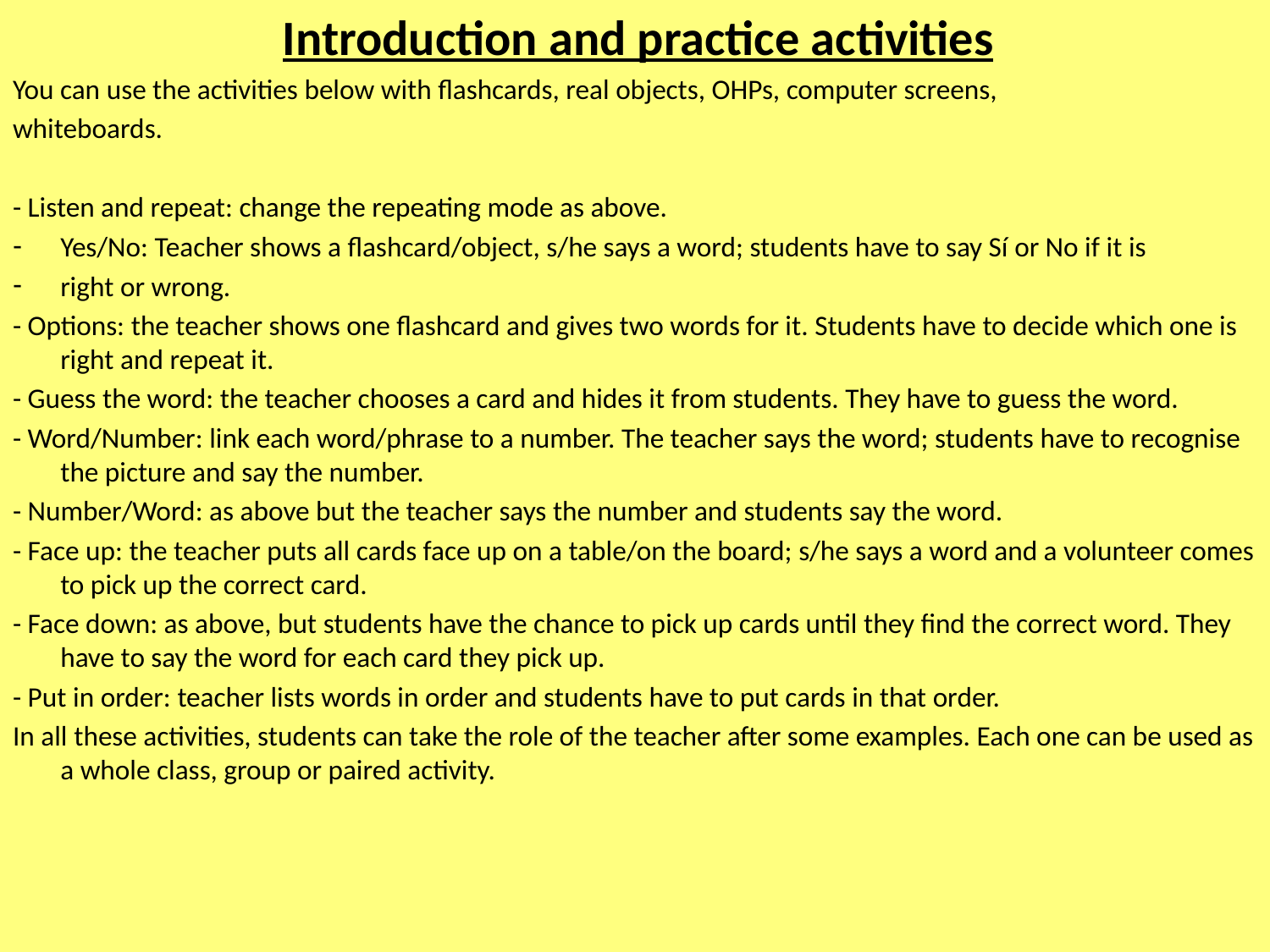

Introduction and practice activities
You can use the activities below with flashcards, real objects, OHPs, computer screens,
whiteboards.

- Listen and repeat: change the repeating mode as above.
Yes/No: Teacher shows a flashcard/object, s/he says a word; students have to say Sí or No if it is
right or wrong.
- Options: the teacher shows one flashcard and gives two words for it. Students have to decide which one is right and repeat it.
- Guess the word: the teacher chooses a card and hides it from students. They have to guess the word.
- Word/Number: link each word/phrase to a number. The teacher says the word; students have to recognise the picture and say the number.
- Number/Word: as above but the teacher says the number and students say the word.
- Face up: the teacher puts all cards face up on a table/on the board; s/he says a word and a volunteer comes to pick up the correct card.
- Face down: as above, but students have the chance to pick up cards until they find the correct word. They have to say the word for each card they pick up.
- Put in order: teacher lists words in order and students have to put cards in that order.
In all these activities, students can take the role of the teacher after some examples. Each one can be used as a whole class, group or paired activity.